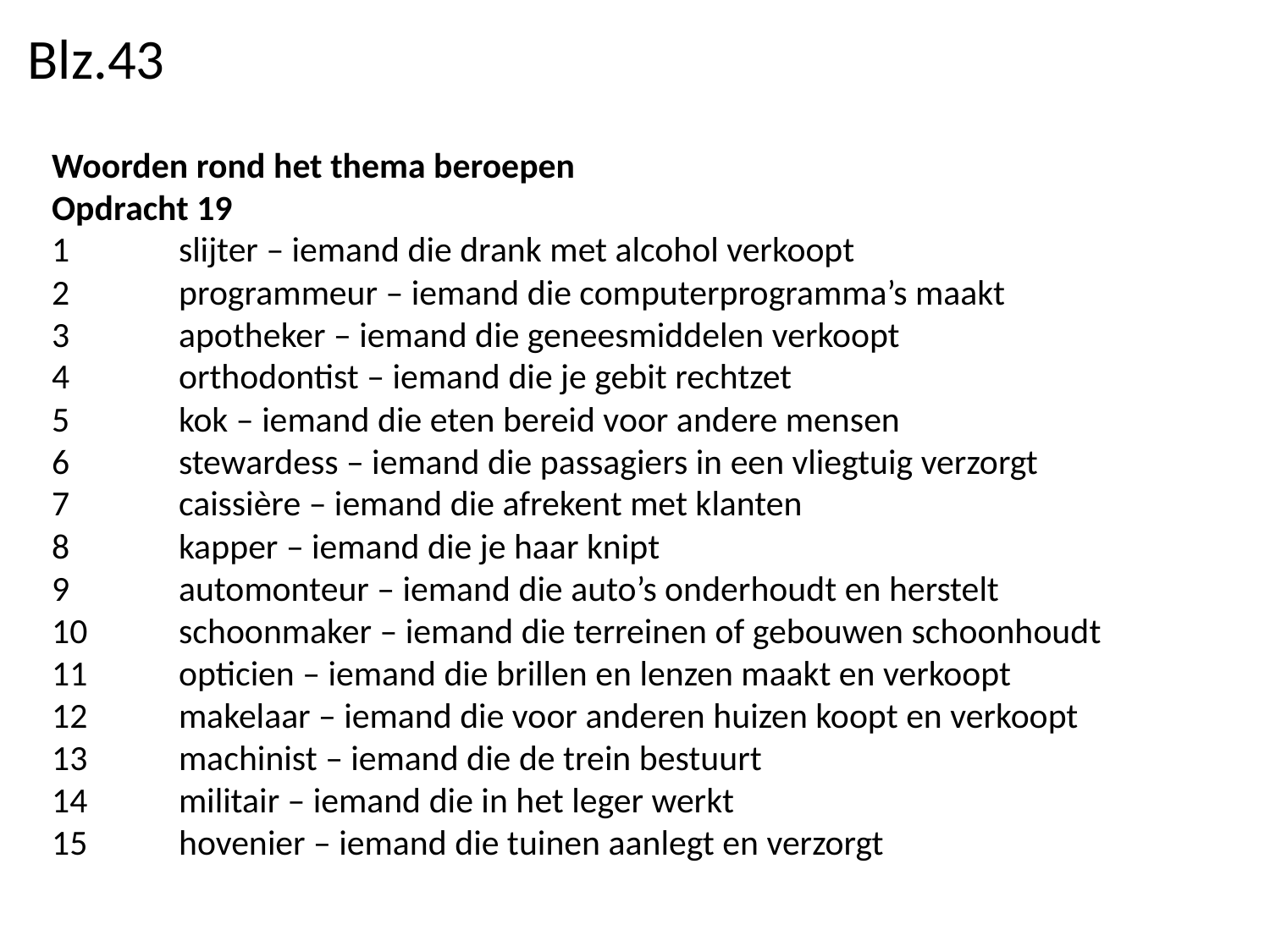

Blz.43
Woorden rond het thema beroepen
Opdracht 19
1	slijter – iemand die drank met alcohol verkoopt
2	programmeur – iemand die computerprogramma’s maakt
3	apotheker – iemand die geneesmiddelen verkoopt
4	orthodontist – iemand die je gebit rechtzet
5	kok – iemand die eten bereid voor andere mensen
6	stewardess – iemand die passagiers in een vliegtuig verzorgt
7	caissière – iemand die afrekent met klanten
8	kapper – iemand die je haar knipt
9	automonteur – iemand die auto’s onderhoudt en herstelt
10	schoonmaker – iemand die terreinen of gebouwen schoonhoudt
11	opticien – iemand die brillen en lenzen maakt en verkoopt
12	makelaar – iemand die voor anderen huizen koopt en verkoopt
13	machinist – iemand die de trein bestuurt
14	militair – iemand die in het leger werkt
15	hovenier – iemand die tuinen aanlegt en verzorgt